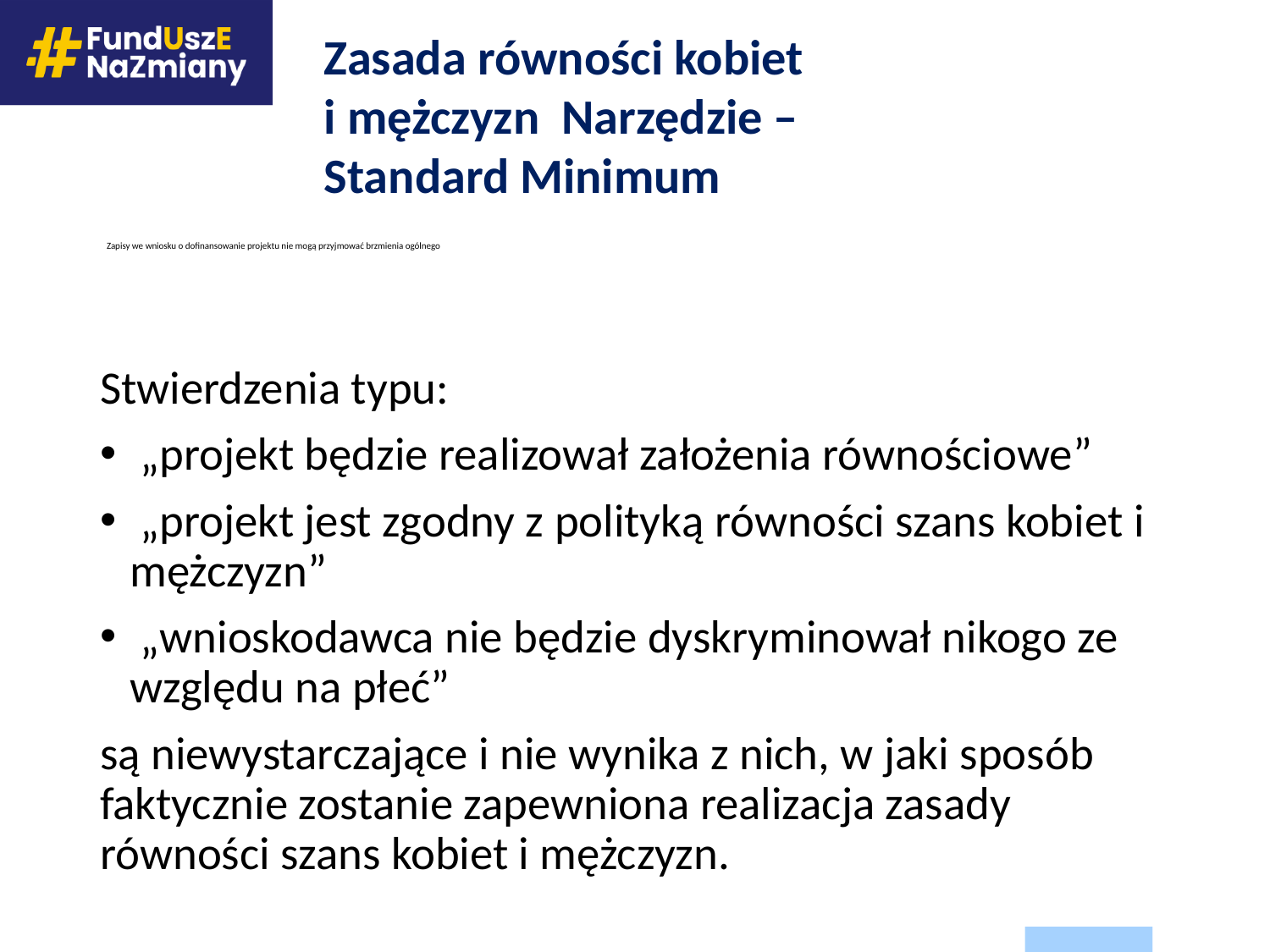

Zasada równości kobiet
i mężczyzn  Narzędzie – Standard Minimum
# Zapisy we wniosku o dofinansowanie projektu nie mogą przyjmować brzmienia ogólnego

Stwierdzenia typu:
 „projekt będzie realizował założenia równościowe”
 „projekt jest zgodny z polityką równości szans kobiet i mężczyzn”
 „wnioskodawca nie będzie dyskryminował nikogo ze względu na płeć”
są niewystarczające i nie wynika z nich, w jaki sposób faktycznie zostanie zapewniona realizacja zasady równości szans kobiet i mężczyzn.